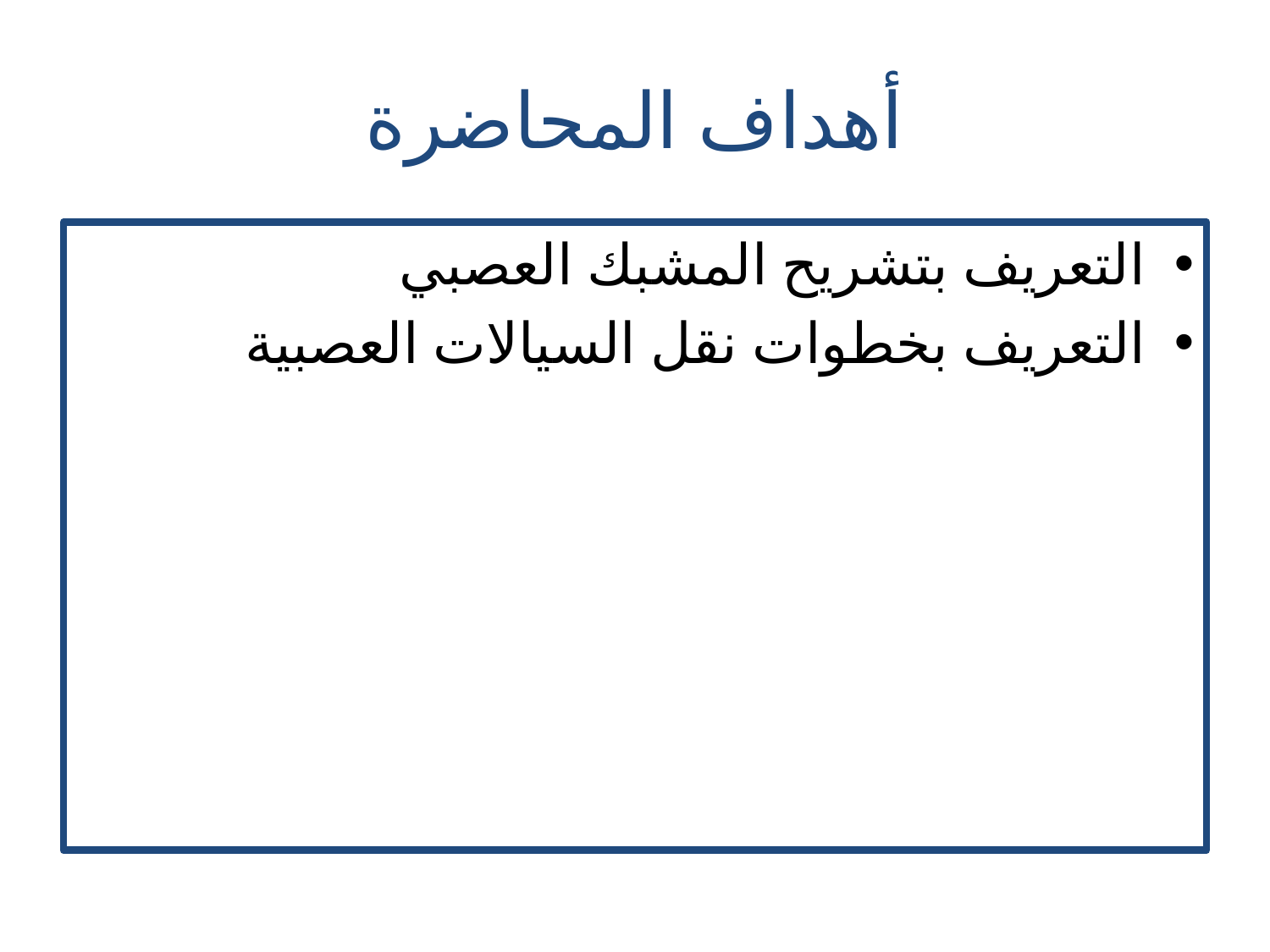

# أهداف المحاضرة
التعريف بتشريح المشبك العصبي
التعريف بخطوات نقل السيالات العصبية